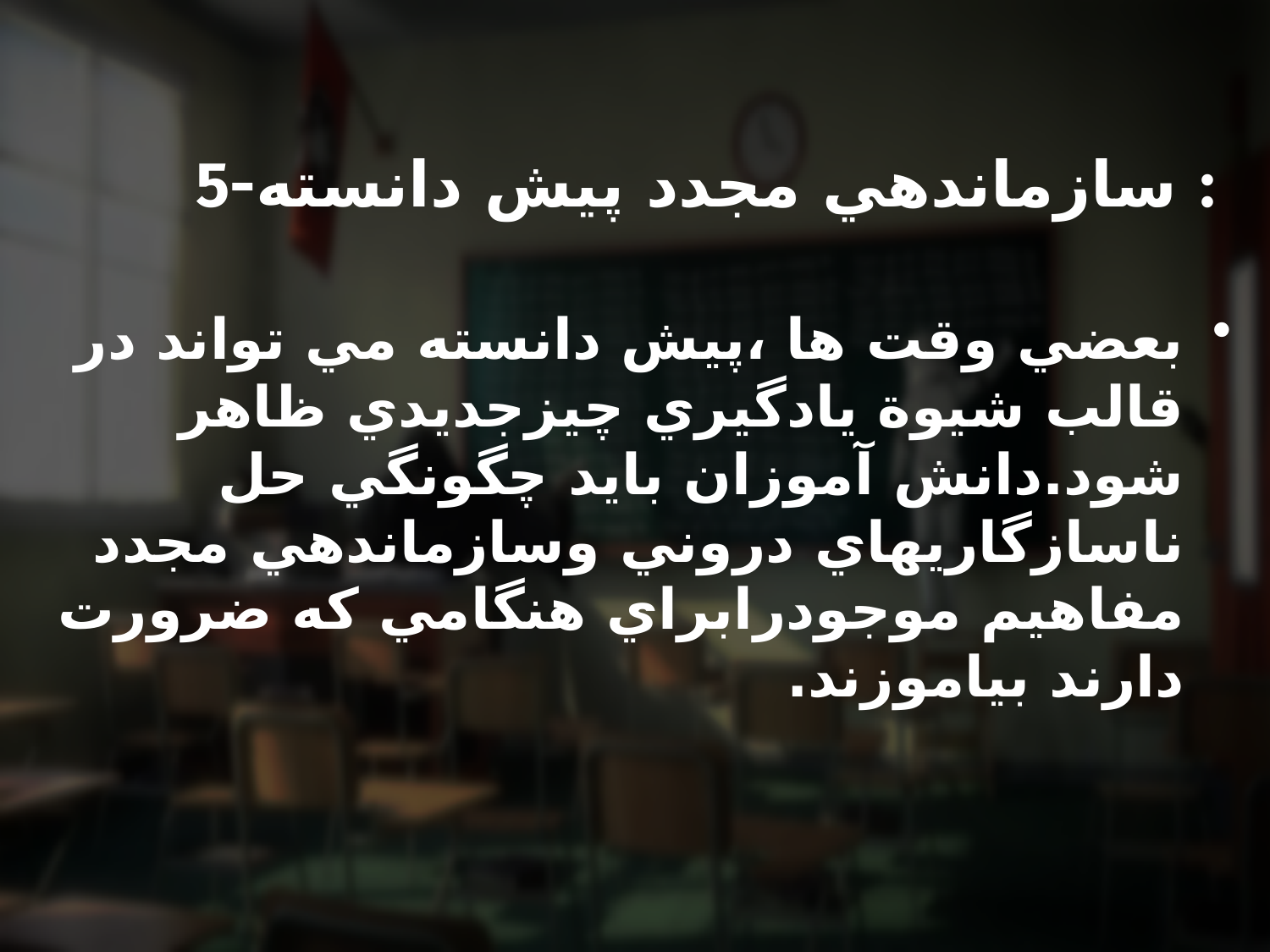

# 5-سازماندهي مجدد پيش دانسته :
بعضي وقت ها ،پيش دانسته مي تواند در قالب شيوة يادگيري چيزجديدي ظاهر شود.دانش آموزان بايد چگونگي حل ناسازگاريهاي دروني وسازماندهي مجدد مفاهيم موجودرابراي هنگامي كه ضرورت دارند بياموزند.